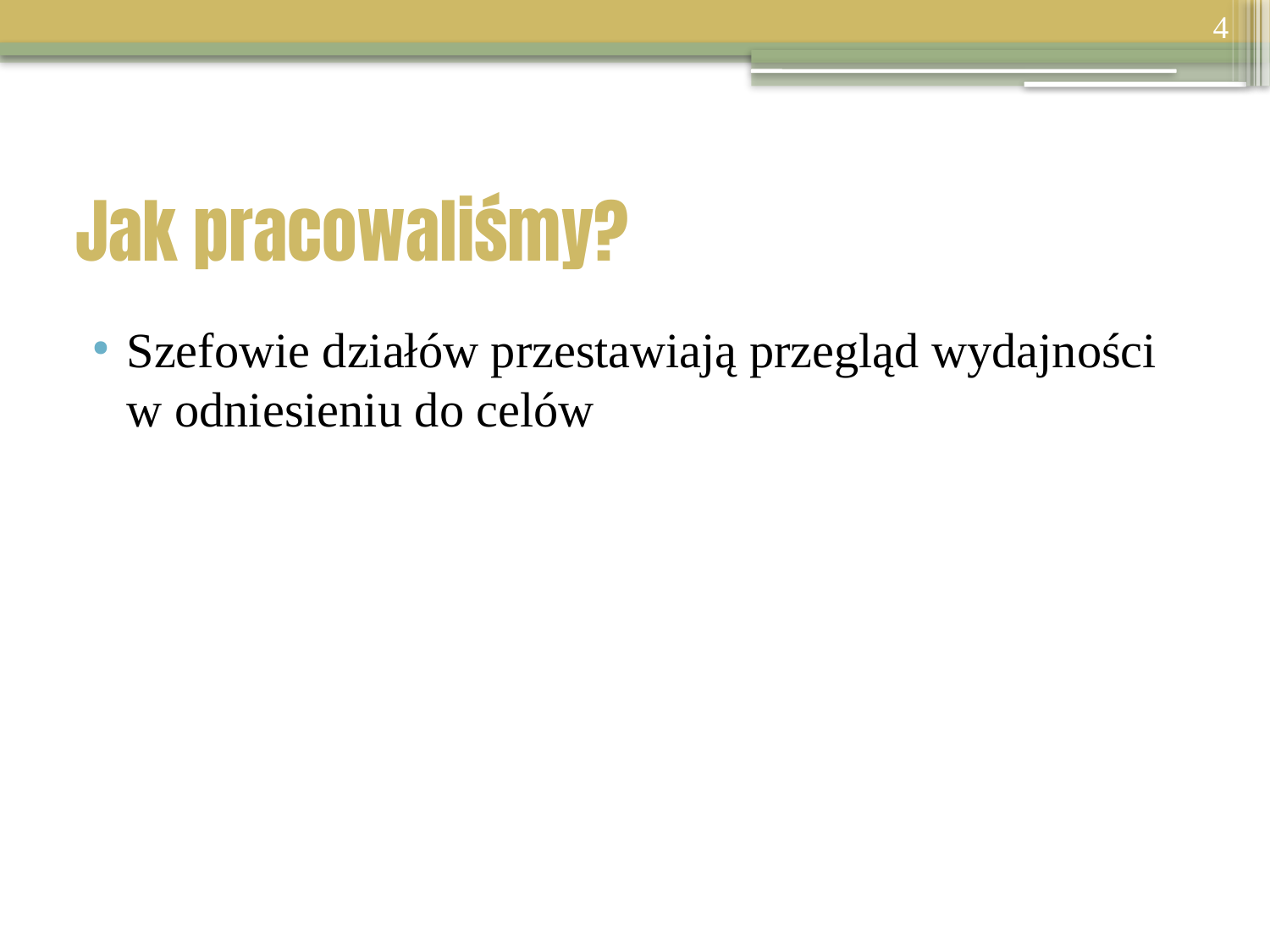

4
# Jak pracowaliśmy?
Szefowie działów przestawiają przegląd wydajności w odniesieniu do celów